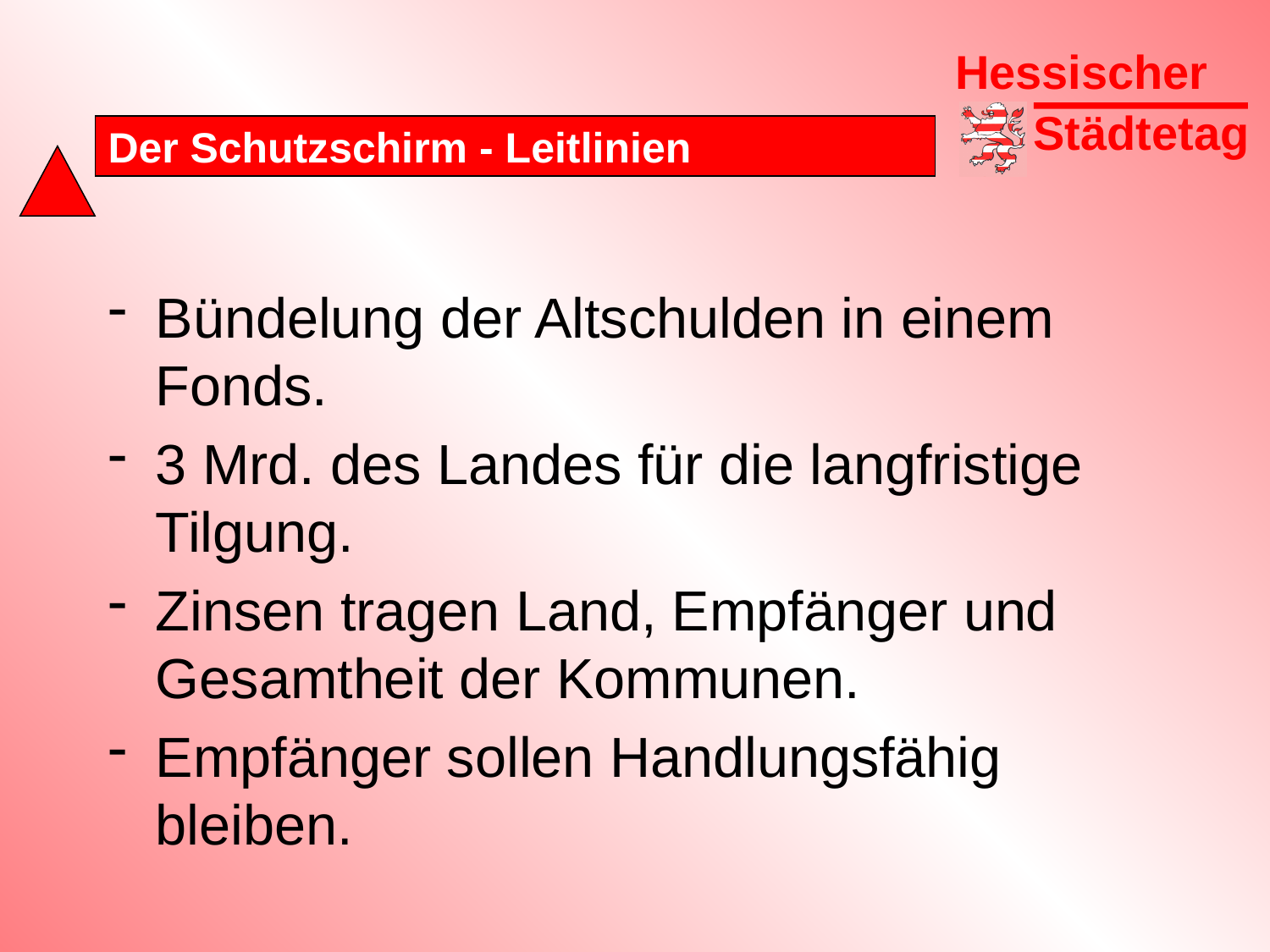

# Der Schutzschirm - Leitlinien
Bündelung der Altschulden in einem Fonds.
3 Mrd. des Landes für die langfristige Tilgung.
Zinsen tragen Land, Empfänger und Gesamtheit der Kommunen.
Empfänger sollen Handlungsfähig bleiben.